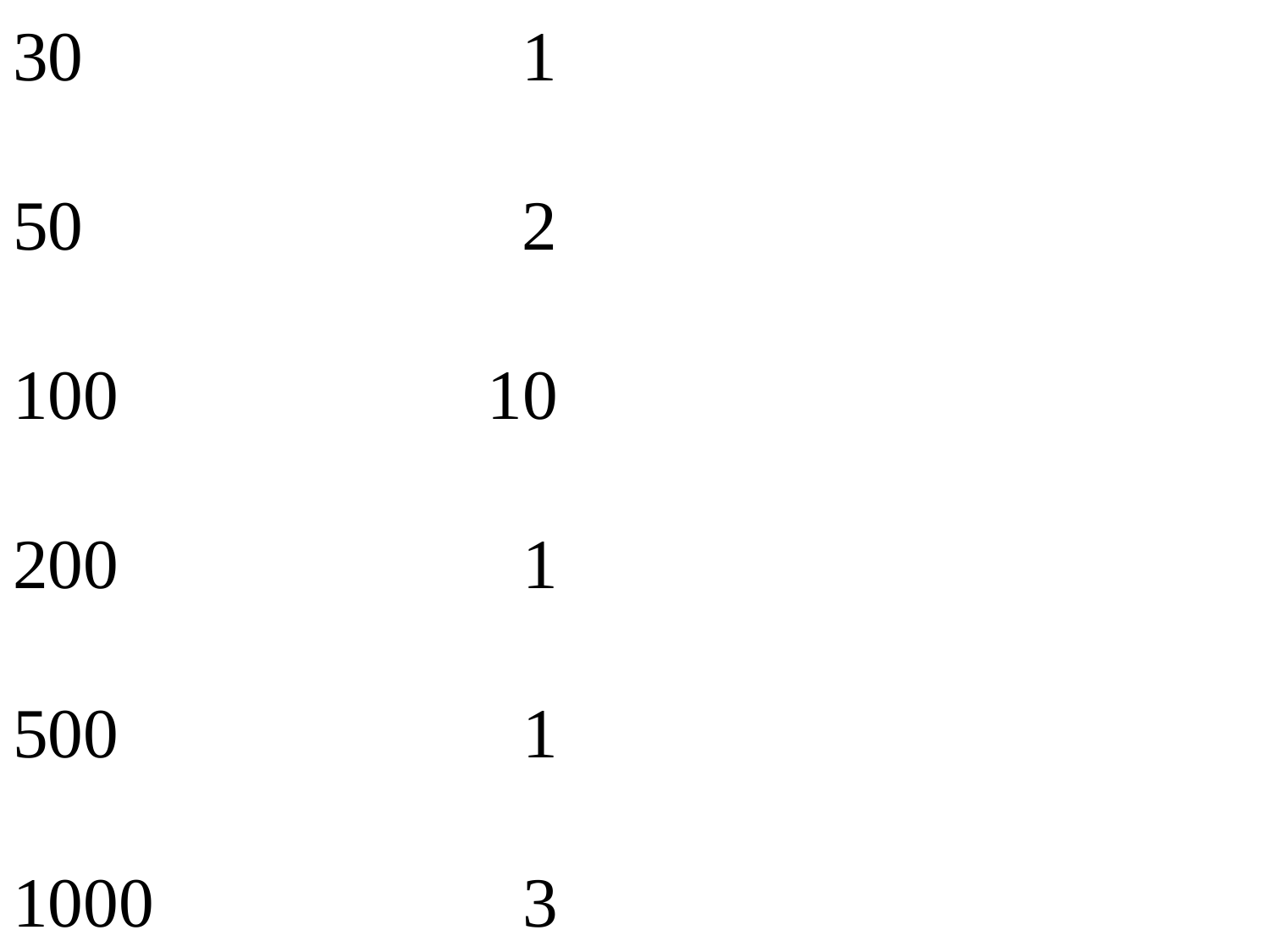

12                         5
20                         4
30                         1
50                         2
100                     10
200                       1
500                       1
1000                     3
Ukupno:
  20                  537